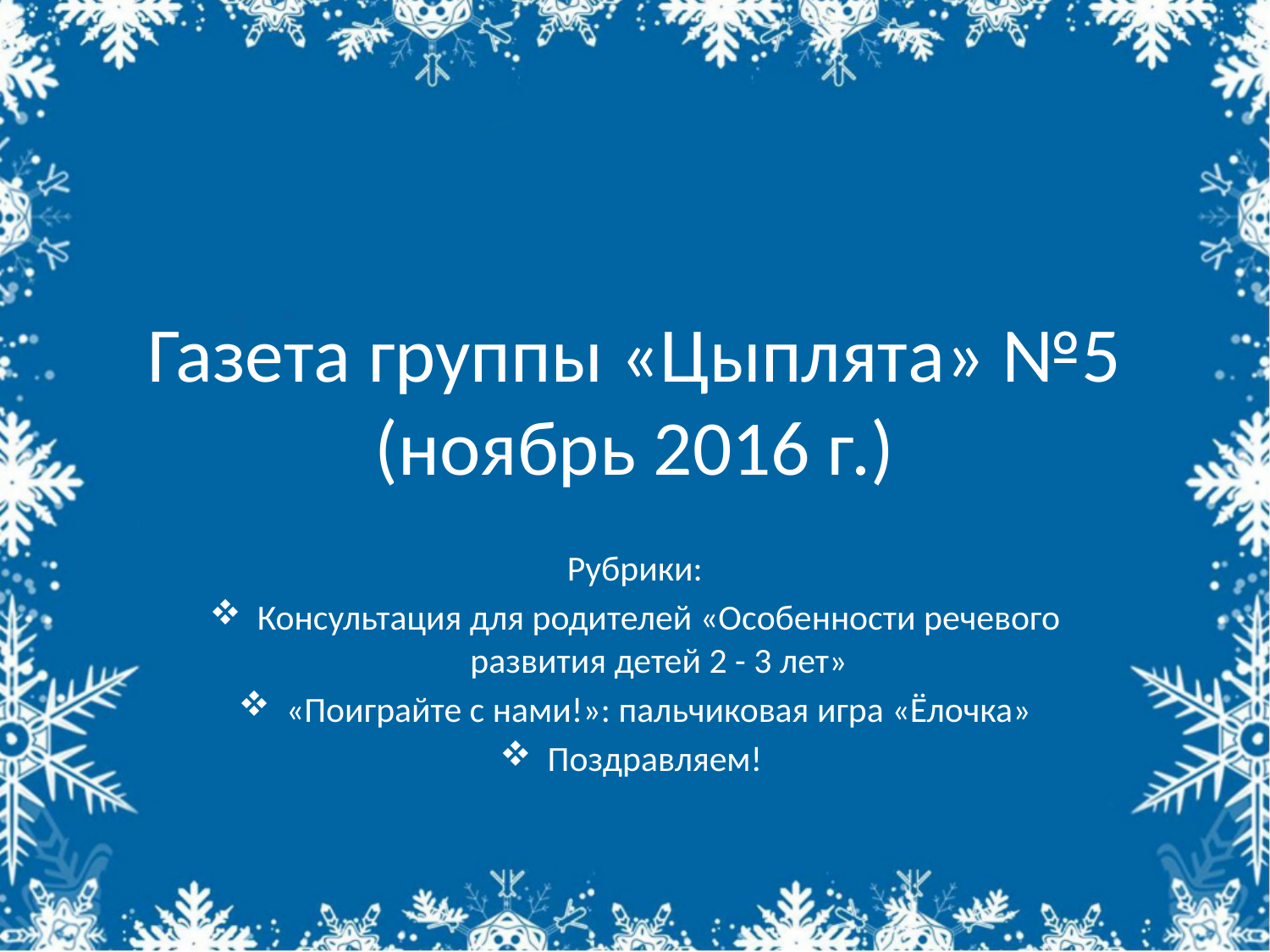

# Газета группы «Цыплята» №5 (ноябрь 2016 г.)
Рубрики:
Консультация для родителей «Особенности речевого развития детей 2 - 3 лет»
«Поиграйте с нами!»: пальчиковая игра «Ёлочка»
Поздравляем!